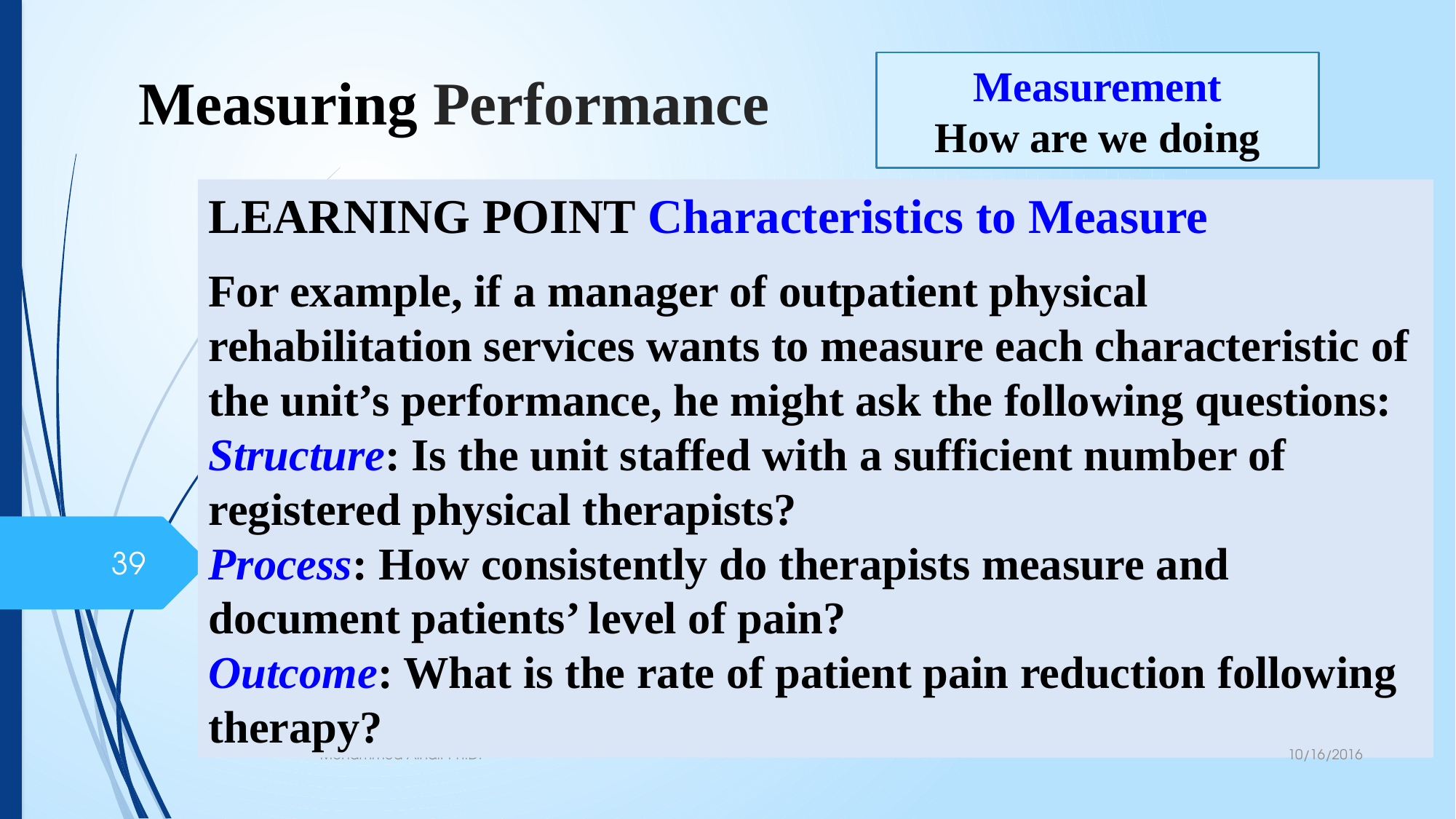

# Measuring Performance
Measurement
How are we doing

LEARNING POINT Characteristics to Measure
For example, if a manager of outpatient physical rehabilitation services wants to measure each characteristic of the unit’s performance, he might ask the following questions:
Structure: Is the unit staffed with a sufficient number of registered physical therapists?
Process: How consistently do therapists measure and document patients’ level of pain?
Outcome: What is the rate of patient pain reduction following therapy?
39
10/16/2016
Mohammed Alnaif Ph.D.